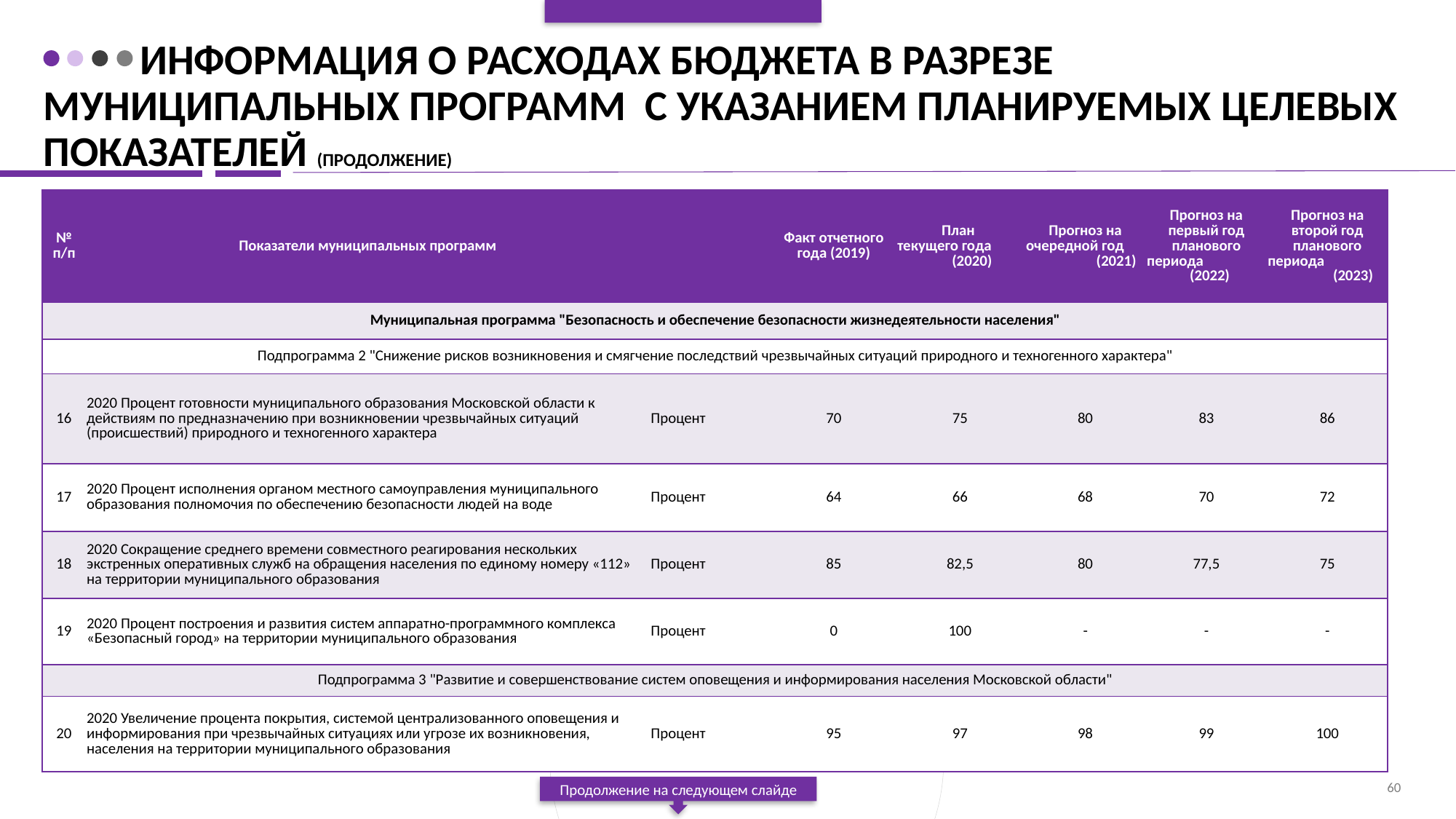

# Информация о расходах бюджета в разрезе муниципальных программ  с указанием планируемых целевых показателей (продолжение)
| № п/п | Показатели муниципальных программ |  | Факт отчетного года (2019) | План текущего года (2020) | Прогноз на очередной год (2021) | Прогноз на первый год планового периода (2022) | Прогноз на второй год планового периода (2023) |
| --- | --- | --- | --- | --- | --- | --- | --- |
| Муниципальная программа "Безопасность и обеспечение безопасности жизнедеятельности населения" |  |  |  |  |  |  |  |
| Подпрограмма 2 "Снижение рисков возникновения и смягчение последствий чрезвычайных ситуаций природного и техногенного характера" |  |  |  |  |  |  |  |
| 16 | 2020 Процент готовности муниципального образования Московской области к действиям по предназначению при возникновении чрезвычайных ситуаций (происшествий) природного и техногенного характера | Процент | 70 | 75 | 80 | 83 | 86 |
| 17 | 2020 Процент исполнения органом местного самоуправления муниципального образования полномочия по обеспечению безопасности людей на воде | Процент | 64 | 66 | 68 | 70 | 72 |
| 18 | 2020 Сокращение среднего времени совместного реагирования нескольких экстренных оперативных служб на обращения населения по единому номеру «112» на территории муниципального образования | Процент | 85 | 82,5 | 80 | 77,5 | 75 |
| 19 | 2020 Процент построения и развития систем аппаратно-программного комплекса «Безопасный город» на территории муниципального образования | Процент | 0 | 100 | - | - | - |
| Подпрограмма 3 "Развитие и совершенствование систем оповещения и информирования населения Московской области" |  |  |  |  |  |  |  |
| 20 | 2020 Увеличение процента покрытия, системой централизованного оповещения и информирования при чрезвычайных ситуациях или угрозе их возникновения, населения на территории муниципального образования | Процент | 95 | 97 | 98 | 99 | 100 |
60
Продолжение на следующем слайде